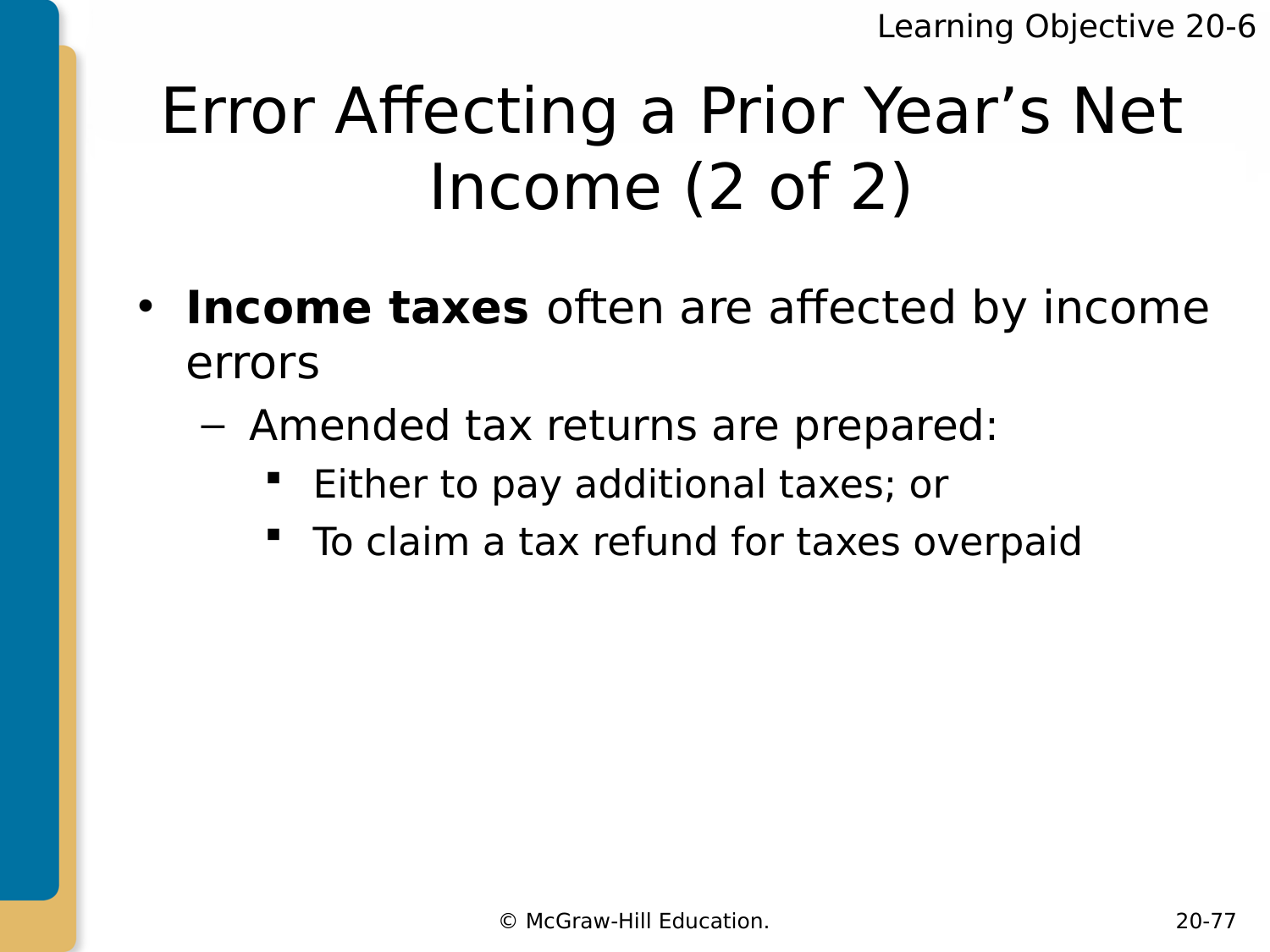

Learning Objective 20-6
# Error Affecting a Prior Year’s Net Income (2 of 2)
Income taxes often are affected by income errors
Amended tax returns are prepared:
Either to pay additional taxes; or
To claim a tax refund for taxes overpaid